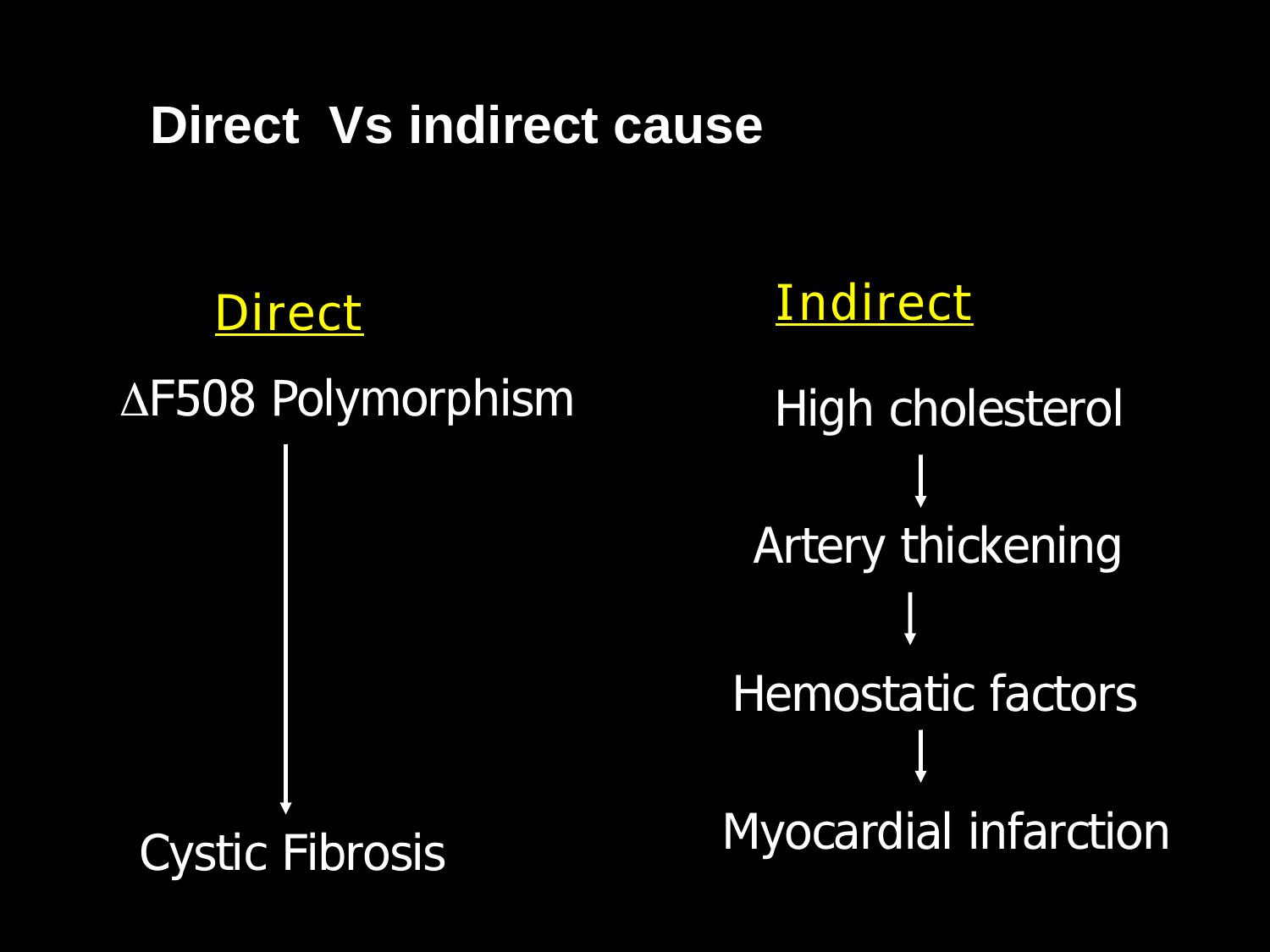

Direct  Vs indirect cause
Indirect
Direct
ΔF508 Polymorphism
High cholesterol

Artery thickening

Hemostatic factors

Myocardial infarction
Cystic Fibrosis